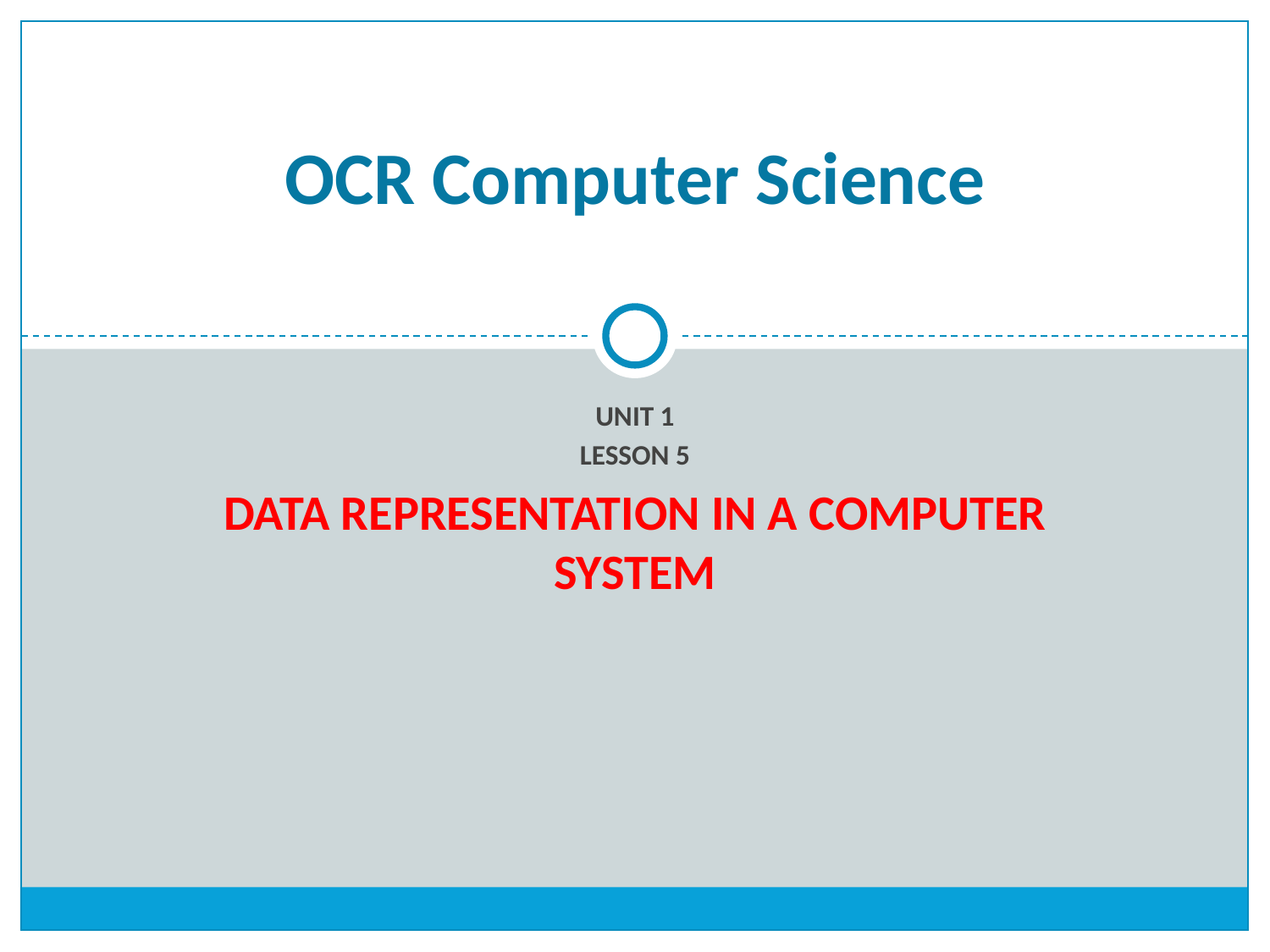

# OCR Computer Science
UNIT 1
LESSON 5
DATA REPRESENTATION IN A COMPUTER SYSTEM